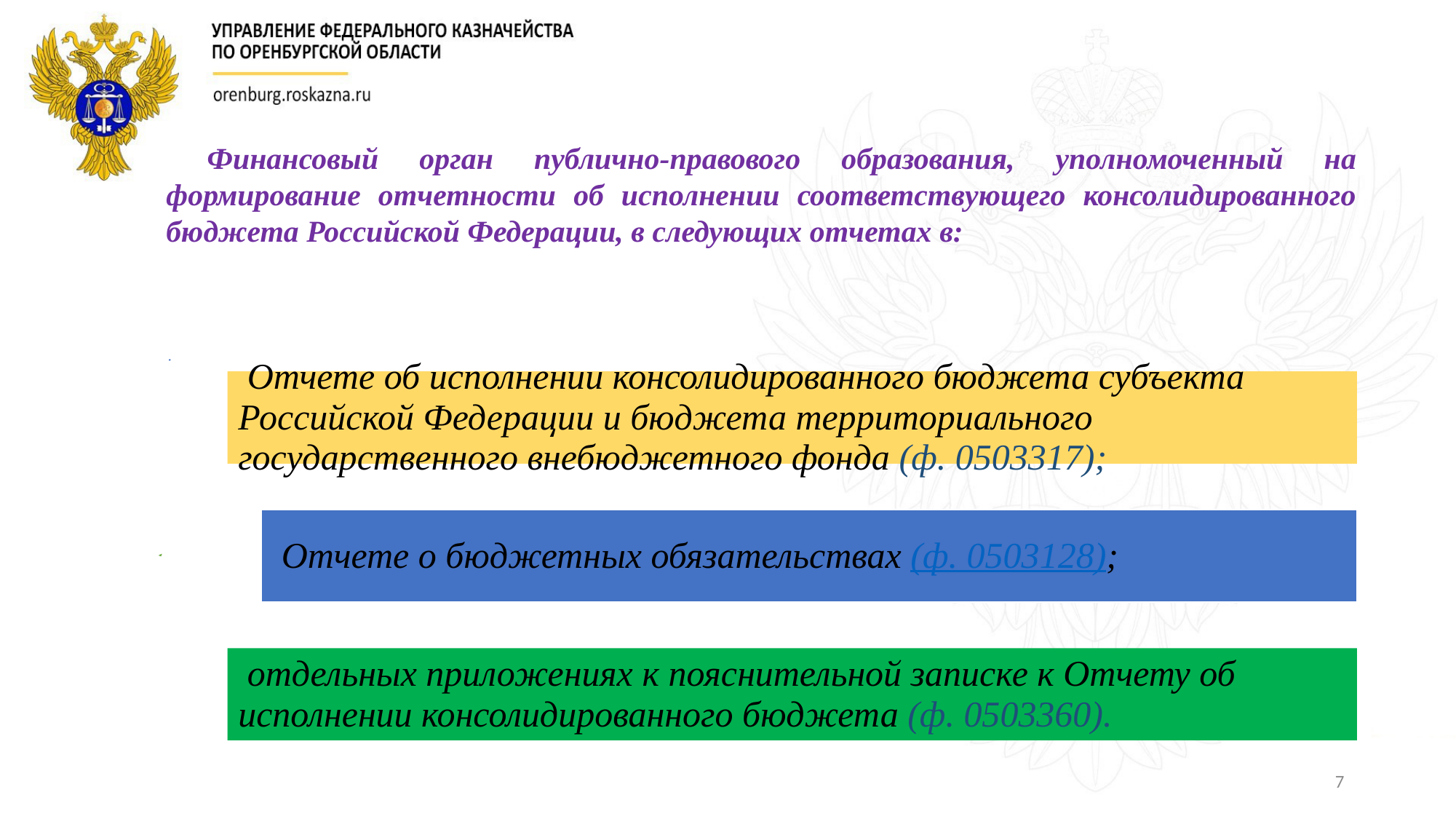

Финансовый орган публично-правового образования, уполномоченный на формирование отчетности об исполнении соответствующего консолидированного бюджета Российской Федерации, в следующих отчетах в:
 Отчете об исполнении консолидированного бюджета субъекта Российской Федерации и бюджета территориального государственного внебюджетного фонда (ф. 0503317);
 отдельных приложениях к пояснительной записке к Отчету об исполнении консолидированного бюджета (ф. 0503360).
 Отчете о бюджетных обязательствах (ф. 0503128);
7